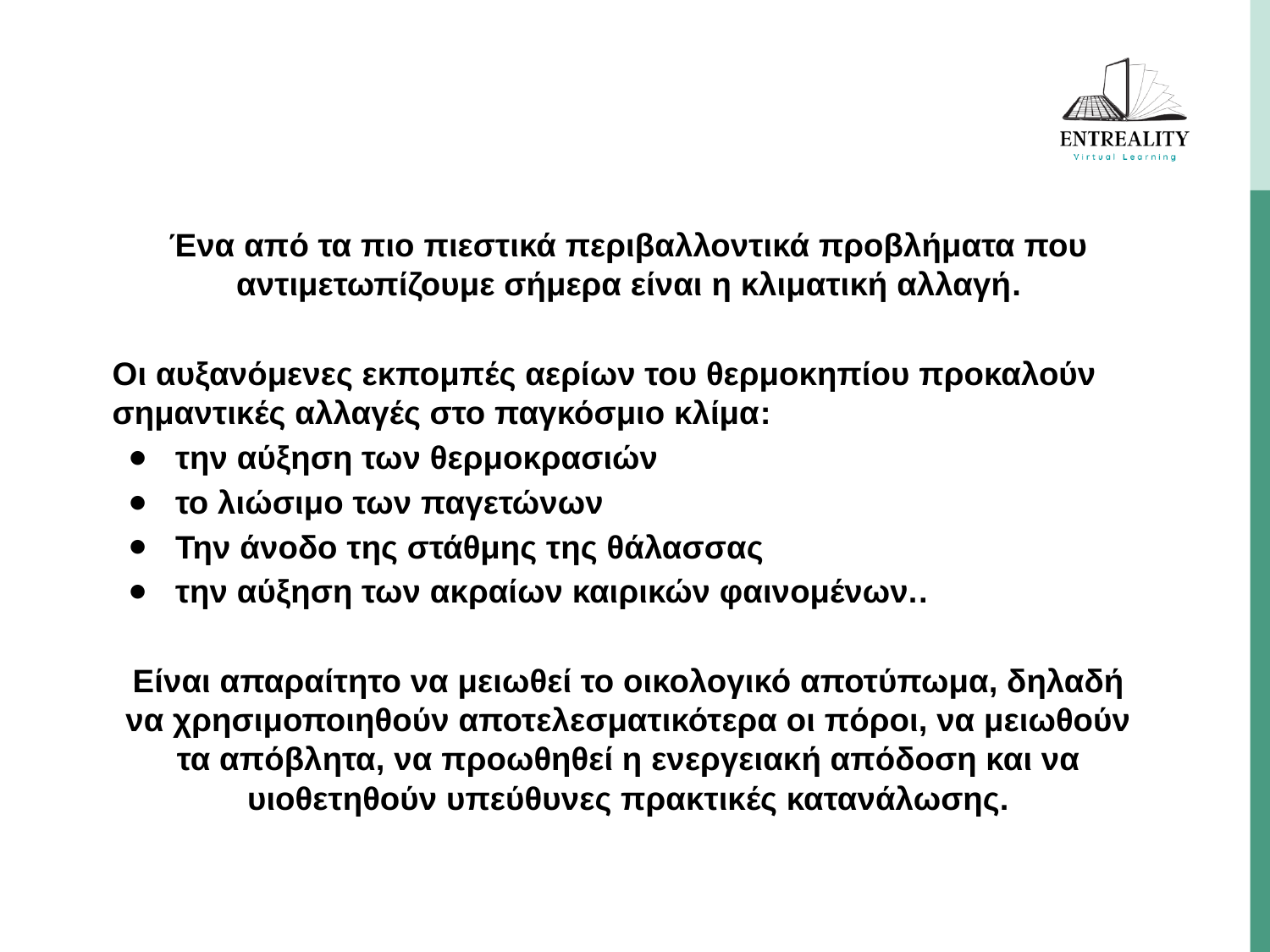

Ένα από τα πιο πιεστικά περιβαλλοντικά προβλήματα που αντιμετωπίζουμε σήμερα είναι η κλιματική αλλαγή.

Οι αυξανόμενες εκπομπές αερίων του θερμοκηπίου προκαλούν σημαντικές αλλαγές στο παγκόσμιο κλίμα:
την αύξηση των θερμοκρασιών
το λιώσιμο των παγετώνων
Την άνοδο της στάθμης της θάλασσας
την αύξηση των ακραίων καιρικών φαινομένων..

Είναι απαραίτητο να μειωθεί το οικολογικό αποτύπωμα, δηλαδή να χρησιμοποιηθούν αποτελεσματικότερα οι πόροι, να μειωθούν τα απόβλητα, να προωθηθεί η ενεργειακή απόδοση και να υιοθετηθούν υπεύθυνες πρακτικές κατανάλωσης.